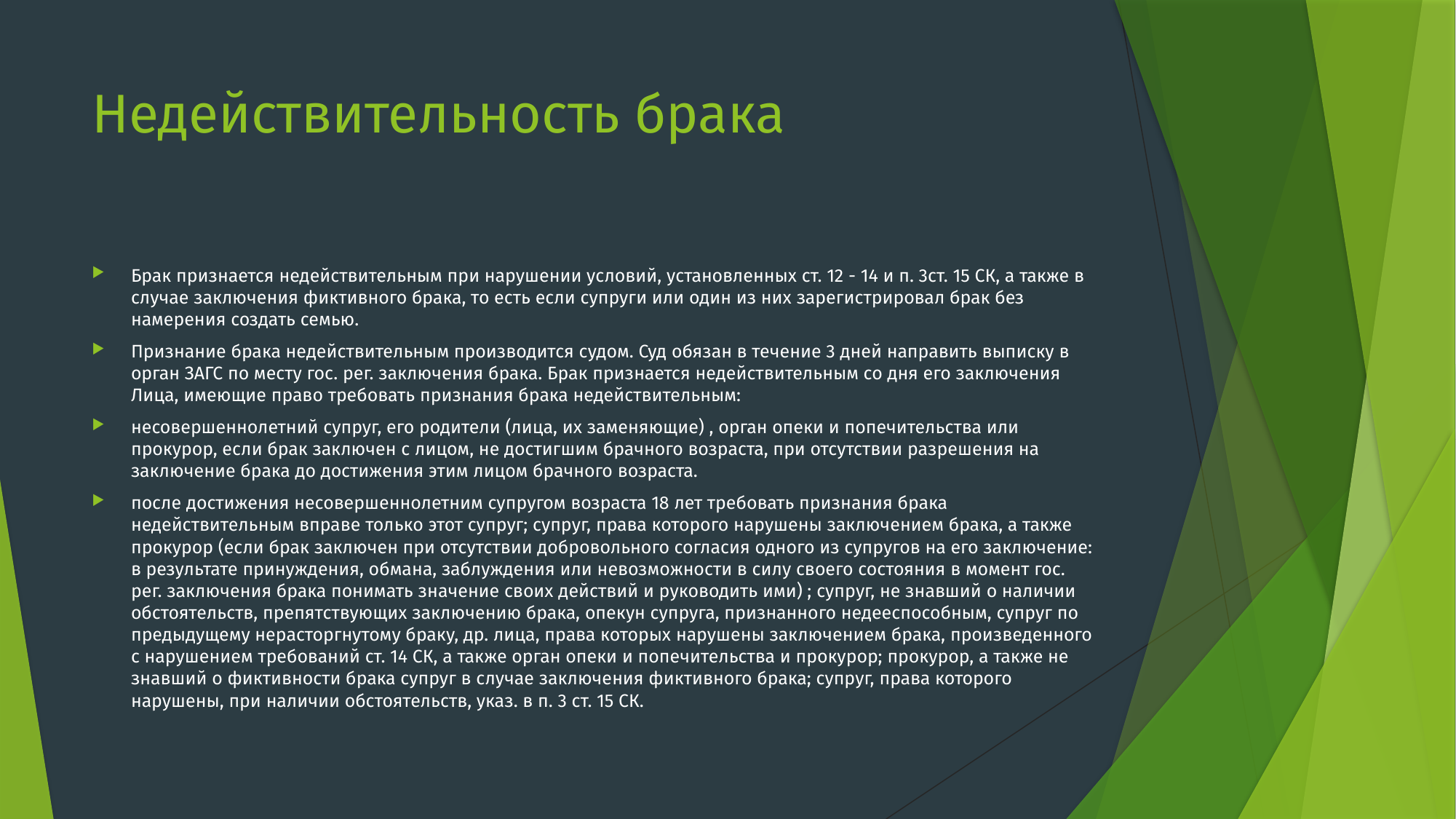

# Недействительность брака
Брак признается недействительным при нарушении условий, установленных ст. 12 - 14 и п. 3ст. 15 СК, а также в случае заключения фиктивного брака, то есть если супруги или один из них зарегистрировал брак без намерения создать семью.
Признание брака недействительным производится судом. Суд обязан в течение 3 дней направить выписку в орган ЗАГС по месту гос. рег. заключения брака. Брак признается недействительным со дня его заключения Лица, имеющие право требовать признания брака недействительным:
несовершеннолетний супруг, его родители (лица, их заменяющие) , орган опеки и попечительства или прокурор, если брак заключен с лицом, не достигшим брачного возраста, при отсутствии разрешения на заключение брака до достижения этим лицом брачного возраста.
после достижения несовершеннолетним супругом возраста 18 лет требовать признания брака недействительным вправе только этот супруг; супруг, права которого нарушены заключением брака, а также прокурор (если брак заключен при отсутствии добровольного согласия одного из супругов на его заключение: в результате принуждения, обмана, заблуждения или невозможности в силу своего состояния в момент гос. рег. заключения брака понимать значение своих действий и руководить ими) ; супруг, не знавший о наличии обстоятельств, препятствующих заключению брака, опекун супруга, признанного недееспособным, супруг по предыдущему нерасторгнутому браку, др. лица, права которых нарушены заключением брака, произведенного с нарушением требований ст. 14 СК, а также орган опеки и попечительства и прокурор; прокурор, а также не знавший о фиктивности брака супруг в случае заключения фиктивного брака; супруг, права которого нарушены, при наличии обстоятельств, указ. в п. 3 ст. 15 СК.